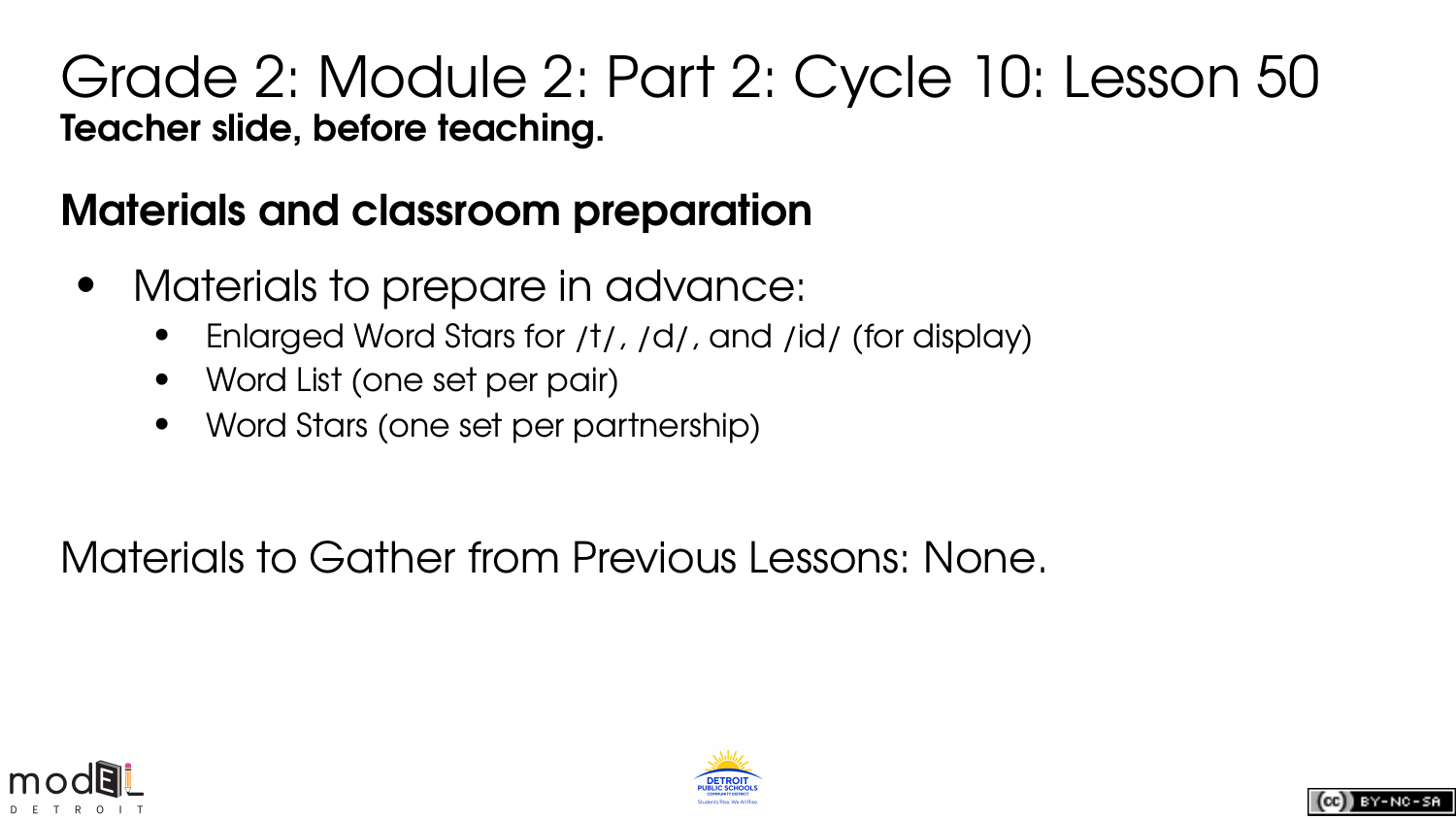

# Grade 2: Module 2: Part 2: Cycle 10: Lesson 50
Teacher slide, before teaching.
Materials and classroom preparation
Materials to prepare in advance:
Enlarged Word Stars for /t/, /d/, and /id/ (for display)
Word List (one set per pair)
Word Stars (one set per partnership)

Materials to Gather from Previous Lessons: None.